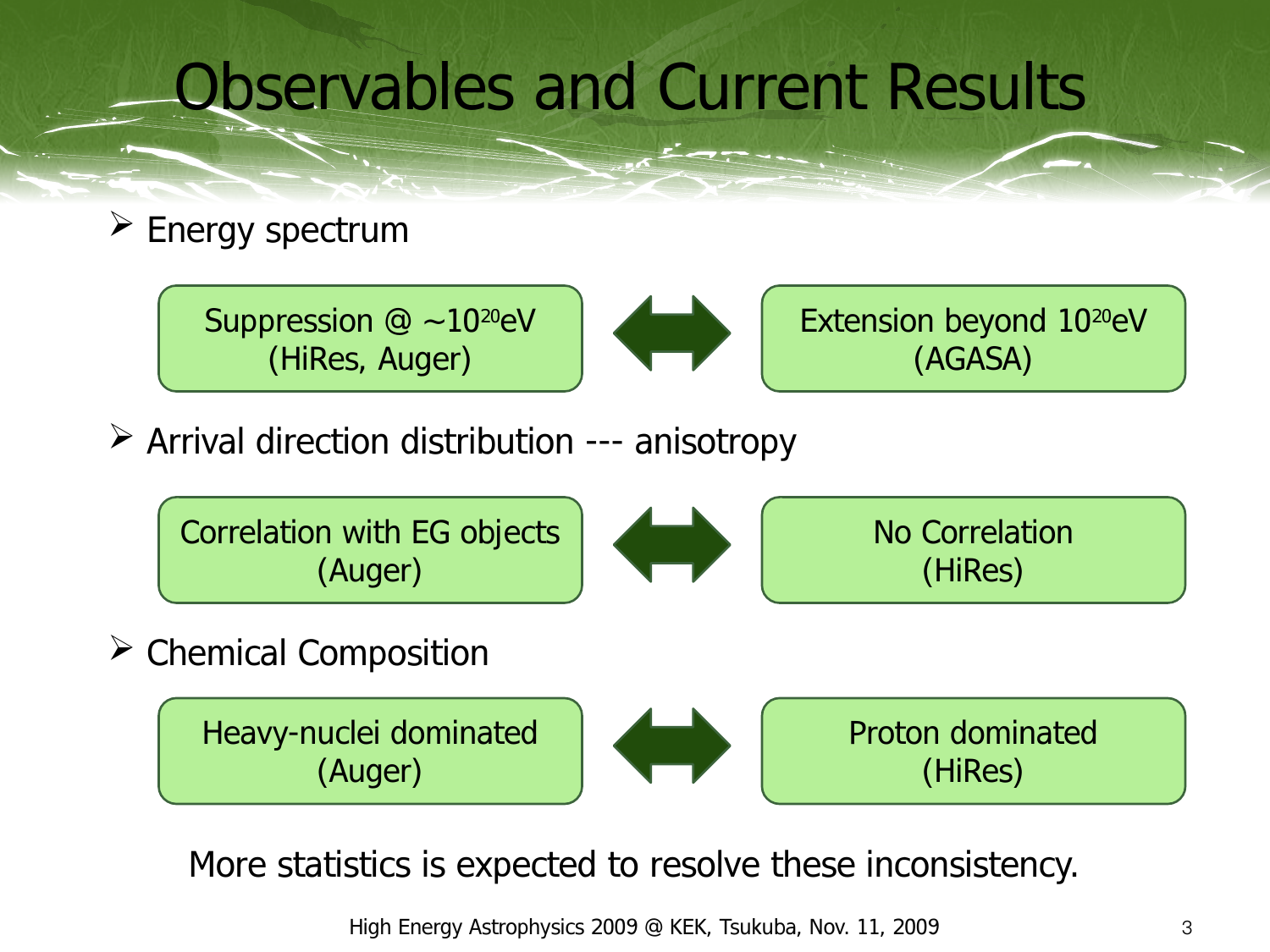

# Observables and Current Results
 Energy spectrum

 Arrival direction distribution --- anisotropy

 Chemical Composition
Suppression @ ~1020eV
(HiRes, Auger)
Extension beyond 1020eV
(AGASA)

Correlation with EG objects
(Auger)
No Correlation
(HiRes)

Heavy-nuclei dominated
(Auger)
Proton dominated
(HiRes)

More statistics is expected to resolve these inconsistency.
High Energy Astrophysics 2009 @ KEK, Tsukuba, Nov. 11, 2009
3